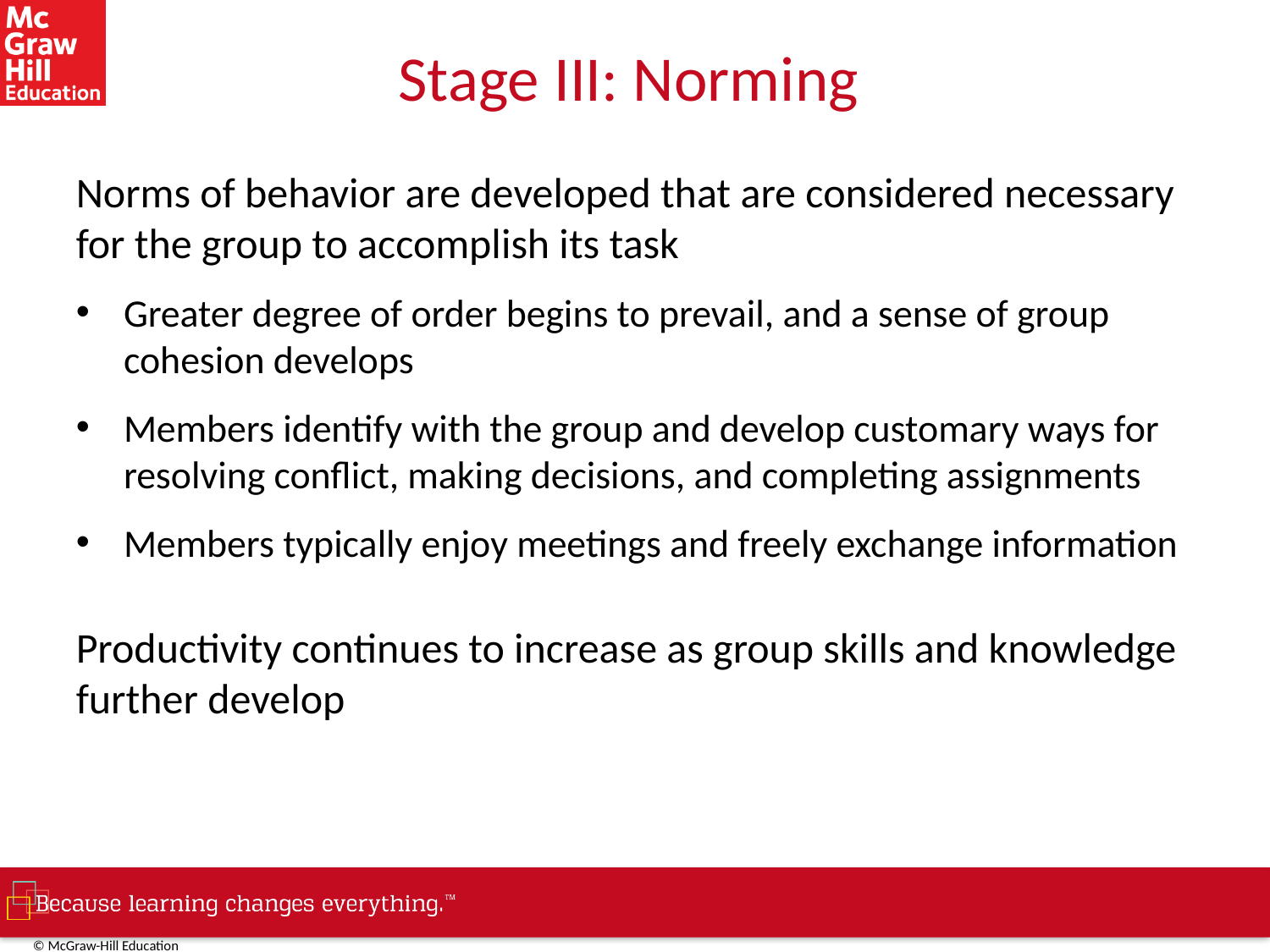

# Stage III: Norming
Norms of behavior are developed that are considered necessary for the group to accomplish its task
Greater degree of order begins to prevail, and a sense of group cohesion develops
Members identify with the group and develop customary ways for resolving conflict, making decisions, and completing assignments
Members typically enjoy meetings and freely exchange information

Productivity continues to increase as group skills and knowledge further develop